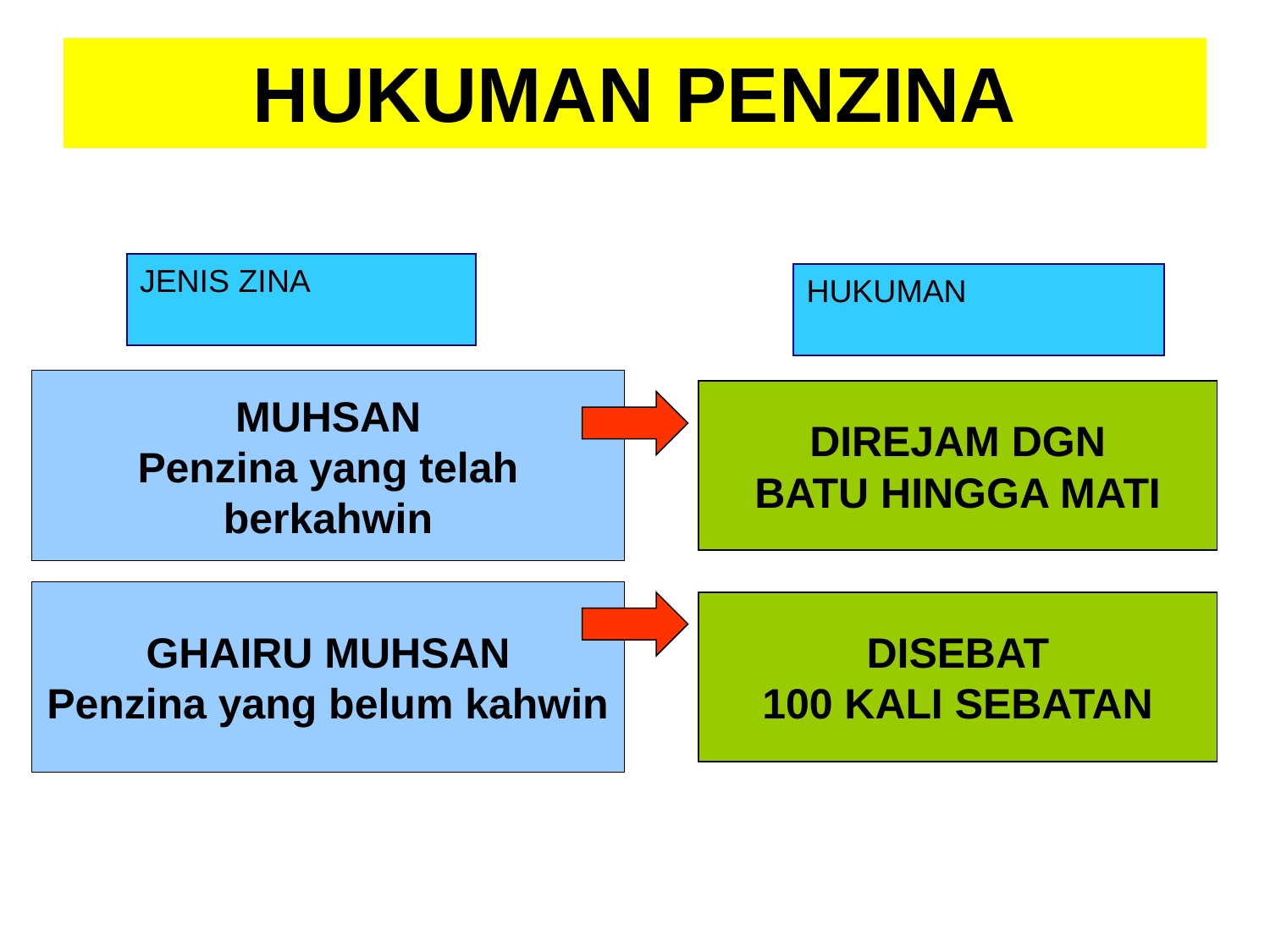

# HUKUMAN PENZINA
JENIS ZINA
HUKUMAN
MUHSAN
Penzina yang telah berkahwin
DIREJAM DGN
BATU HINGGA MATI

GHAIRU MUHSAN
Penzina yang belum kahwin

DISEBAT
100 KALI SEBATAN